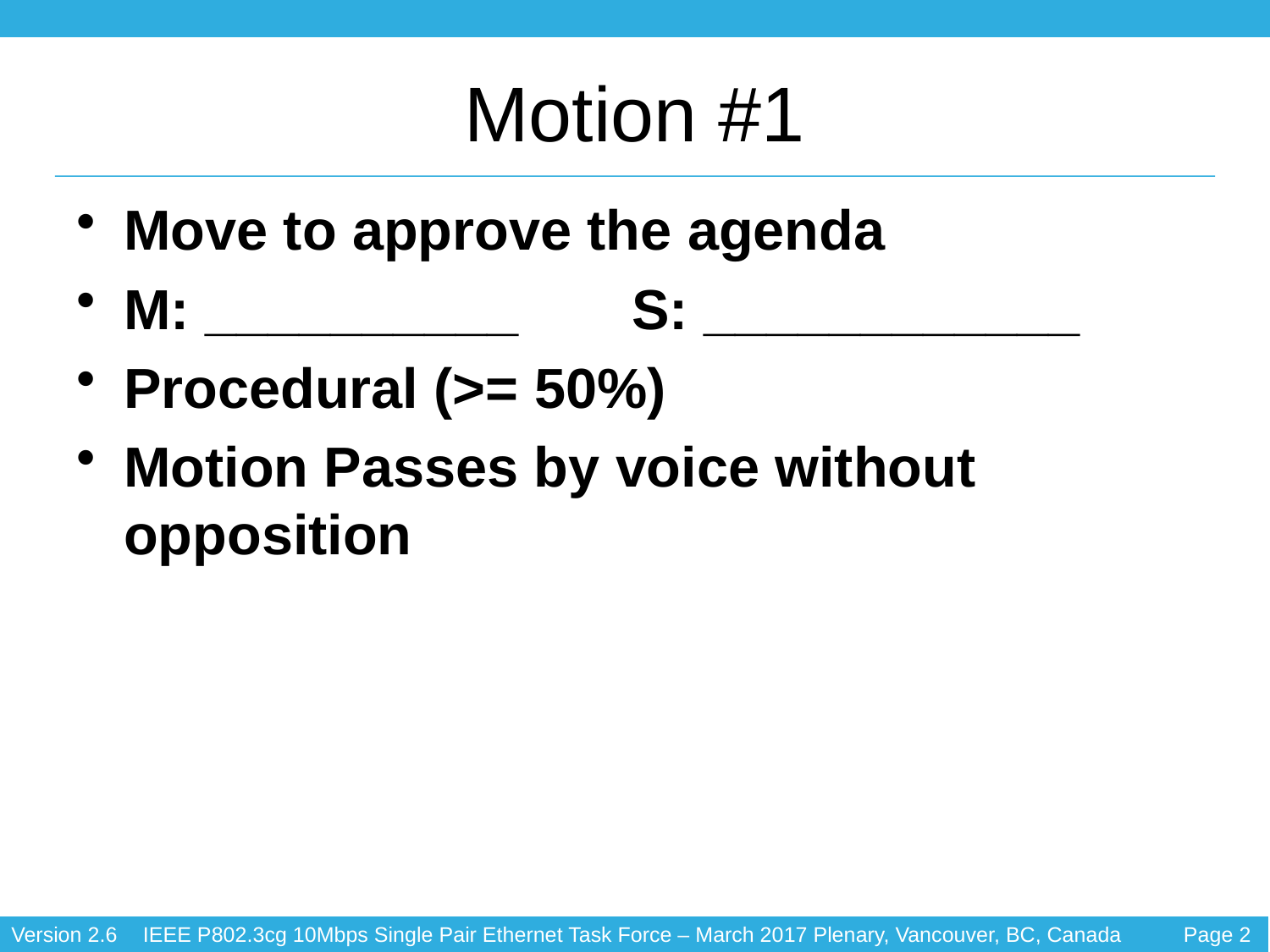

# Motion #1
Move to approve the agenda
M: __________	S: ____________
Procedural (>= 50%)
Motion Passes by voice without opposition